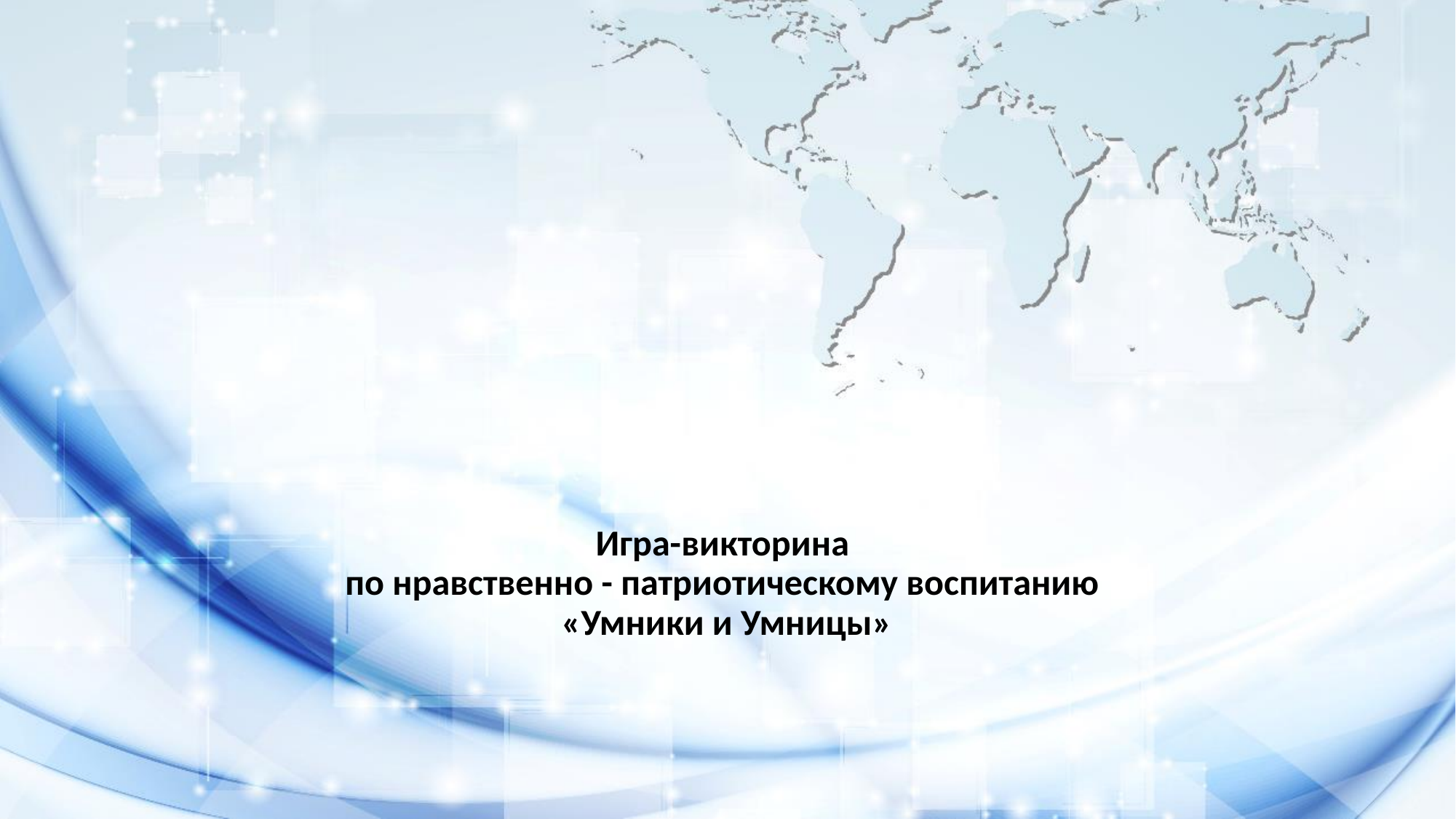

# Игра-викторина по нравственно - патриотическому воспитанию «Умники и Умницы»